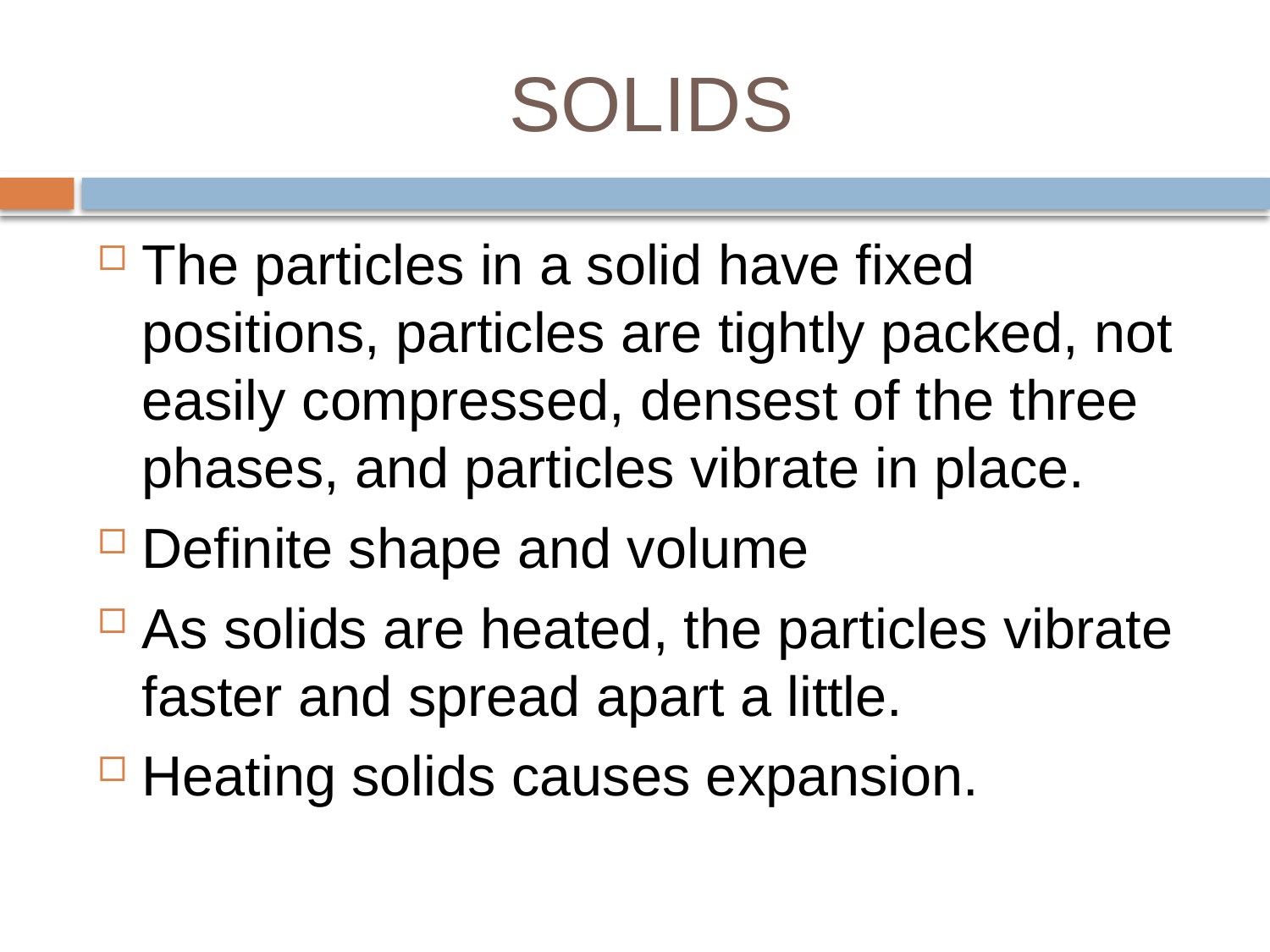

# SOLIDS
The particles in a solid have fixed positions, particles are tightly packed, not easily compressed, densest of the three phases, and particles vibrate in place.
Definite shape and volume
As solids are heated, the particles vibrate faster and spread apart a little.
Heating solids causes expansion.